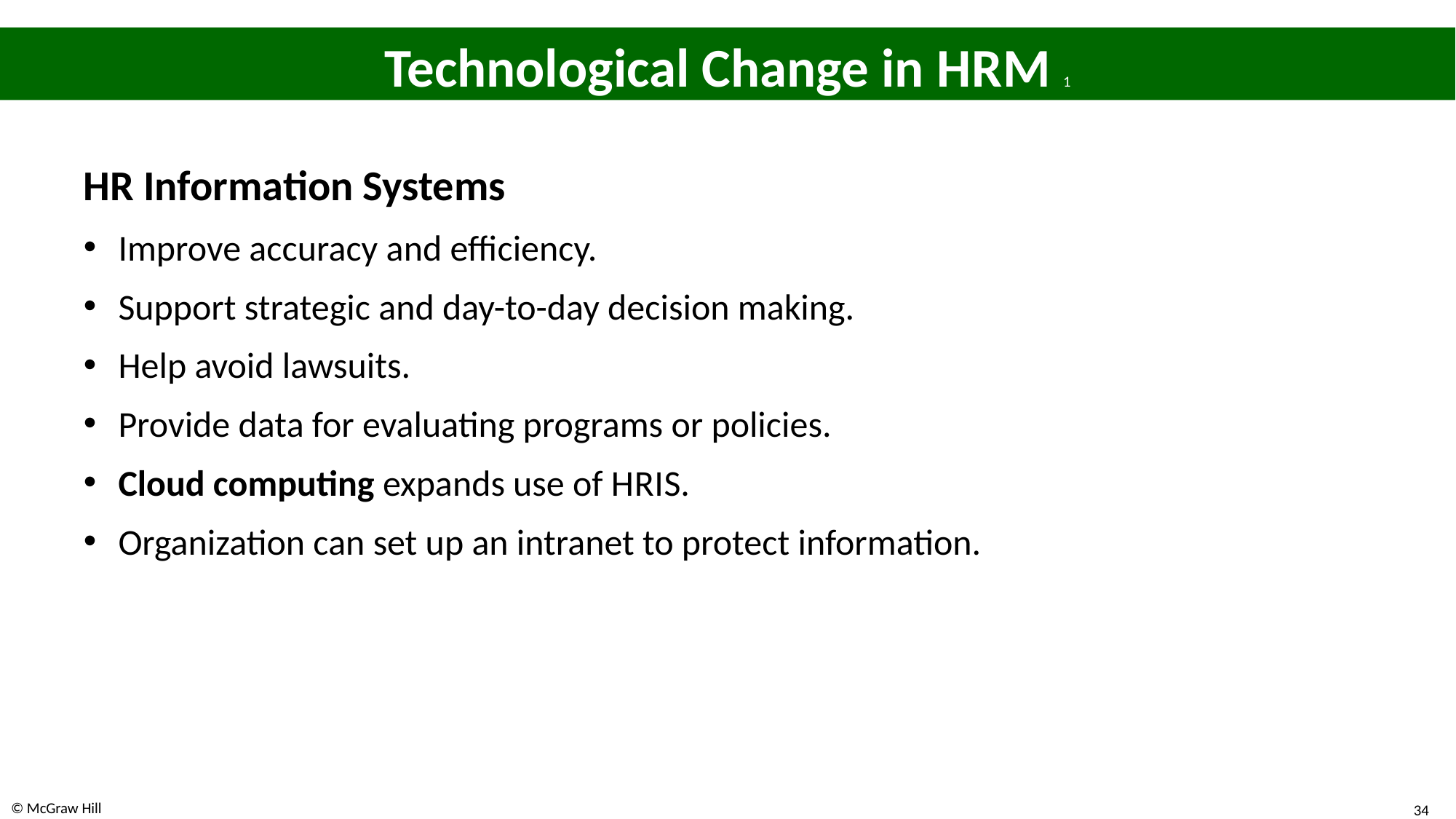

# Technological Change in H R M 1
HR Information Systems
Improve accuracy and efficiency.
Support strategic and day-to-day decision making.
Help avoid lawsuits.
Provide data for evaluating programs or policies.
Cloud computing expands use of H R I S.
Organization can set up an intranet to protect information.